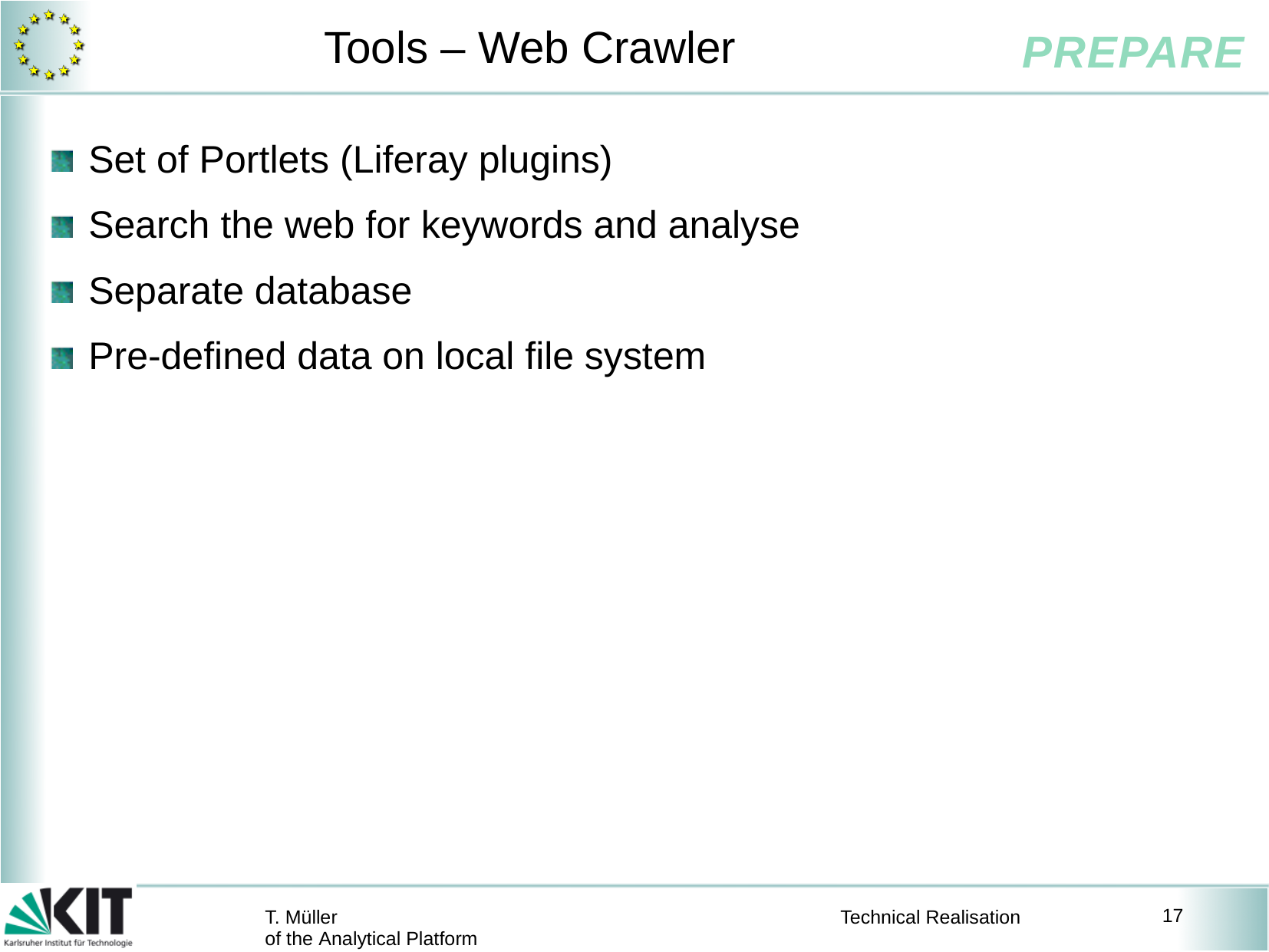

# Tools – Web Crawler
Set of Portlets (Liferay plugins)
Search the web for keywords and analyse
Separate database
Pre-defined data on local file system